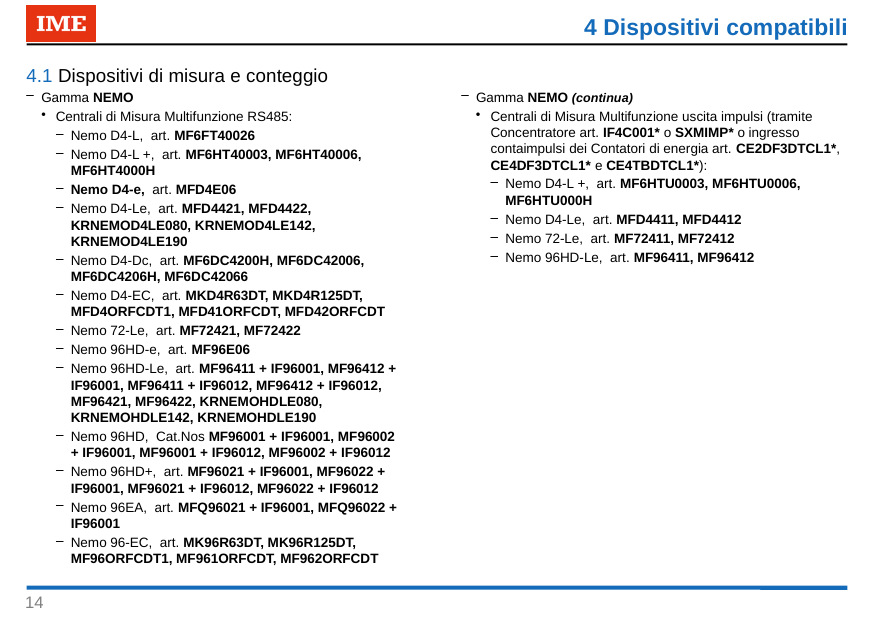

4 Dispositivi compatibili
4.1 Dispositivi di misura e conteggio
Gamma NEMO
Centrali di Misura Multifunzione RS485:
Nemo D4-L,  art. MF6FT40026
Nemo D4-L +,  art. MF6HT40003, MF6HT40006, MF6HT4000H
Nemo D4-e,  art. MFD4E06
Nemo D4-Le,  art. MFD4421, MFD4422, KRNEMOD4LE080, KRNEMOD4LE142, KRNEMOD4LE190
Nemo D4-Dc,  art. MF6DC4200H, MF6DC42006, MF6DC4206H, MF6DC42066
Nemo D4-EC,  art. MKD4R63DT, MKD4R125DT, MFD4ORFCDT1, MFD41ORFCDT, MFD42ORFCDT
Nemo 72-Le,  art. MF72421, MF72422
Nemo 96HD-e,  art. MF96E06
Nemo 96HD-Le,  art. MF96411 + IF96001, MF96412 + IF96001, MF96411 + IF96012, MF96412 + IF96012, MF96421, MF96422, KRNEMOHDLE080, KRNEMOHDLE142, KRNEMOHDLE190
Nemo 96HD,  Cat.Nos MF96001 + IF96001, MF96002 + IF96001, MF96001 + IF96012, MF96002 + IF96012
Nemo 96HD+,  art. MF96021 + IF96001, MF96022 + IF96001, MF96021 + IF96012, MF96022 + IF96012
Nemo 96EA,  art. MFQ96021 + IF96001, MFQ96022 + IF96001
Nemo 96-EC,  art. MK96R63DT, MK96R125DT, MF96ORFCDT1, MF961ORFCDT, MF962ORFCDT

Gamma NEMO (continua)
Centrali di Misura Multifunzione uscita impulsi (tramite Concentratore art. IF4C001* o SXMIMP* o ingresso contaimpulsi dei Contatori di energia art. CE2DF3DTCL1*, CE4DF3DTCL1* e CE4TBDTCL1*):
Nemo D4-L +,  art. MF6HTU0003, MF6HTU0006, MF6HTU000H
Nemo D4-Le,  art. MFD4411, MFD4412
Nemo 72-Le,  art. MF72411, MF72412
Nemo 96HD-Le,  art. MF96411, MF96412